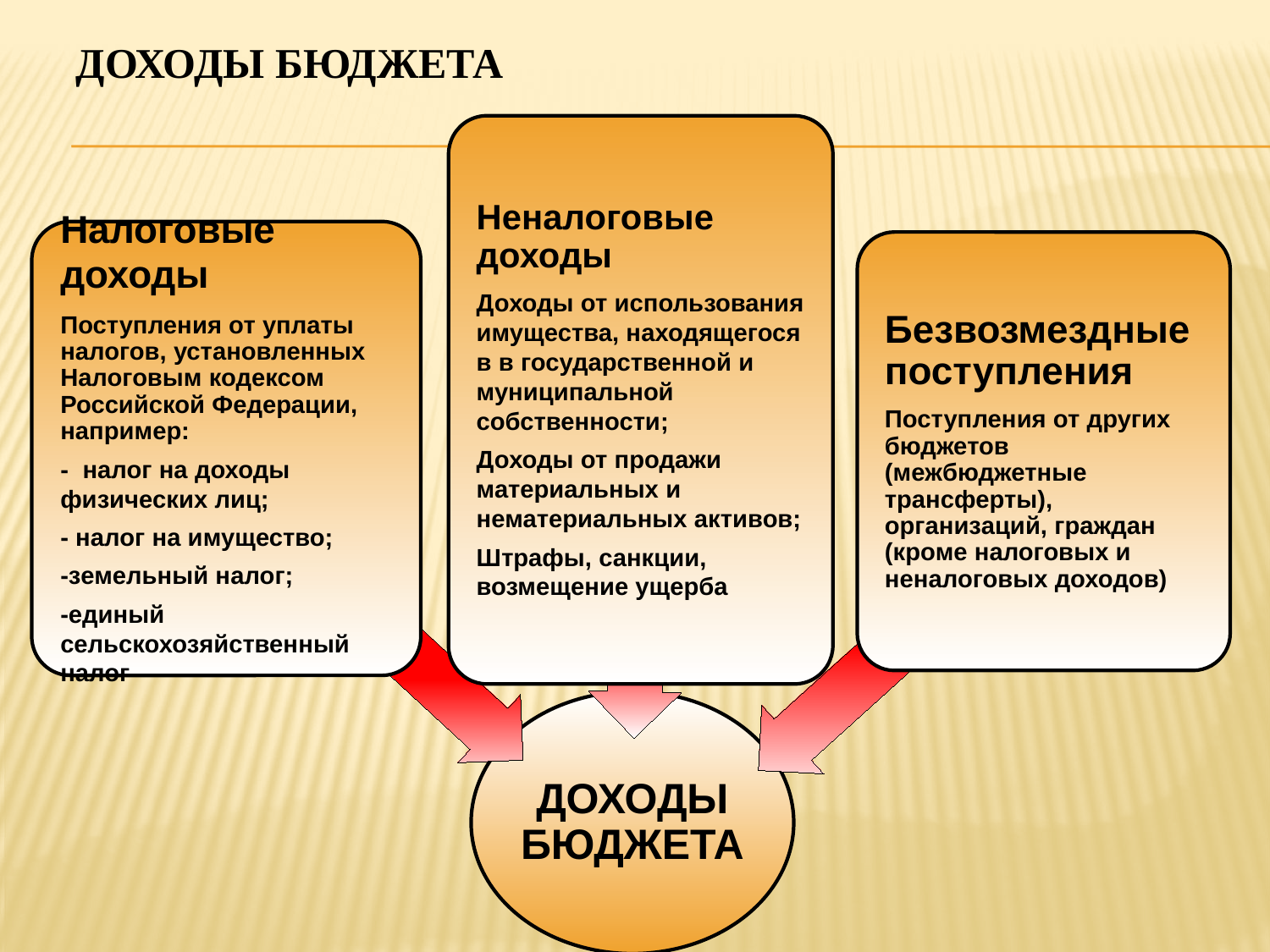

# ДОХОДЫ БЮДЖЕТА
ДОХОДЫ БЮДЖЕТА
Налоговые доходы
Поступления от уплаты налогов, установленных Налоговым кодексом Российской Федерации, например:
-  налог на доходы  физических лиц;
- налог на имущество;
-земельный налог;
-единый сельскохозяйственный налог
Неналоговые доходы
Доходы от использования имущества, находящегося в в государственной и муниципальной собственности;
Доходы от продажи материальных и нематериальных активов;
Штрафы, санкции, возмещение ущерба
Безвозмездные поступления
Поступления от других бюджетов (межбюджетные трансферты), организаций, граждан (кроме налоговых и неналоговых доходов)